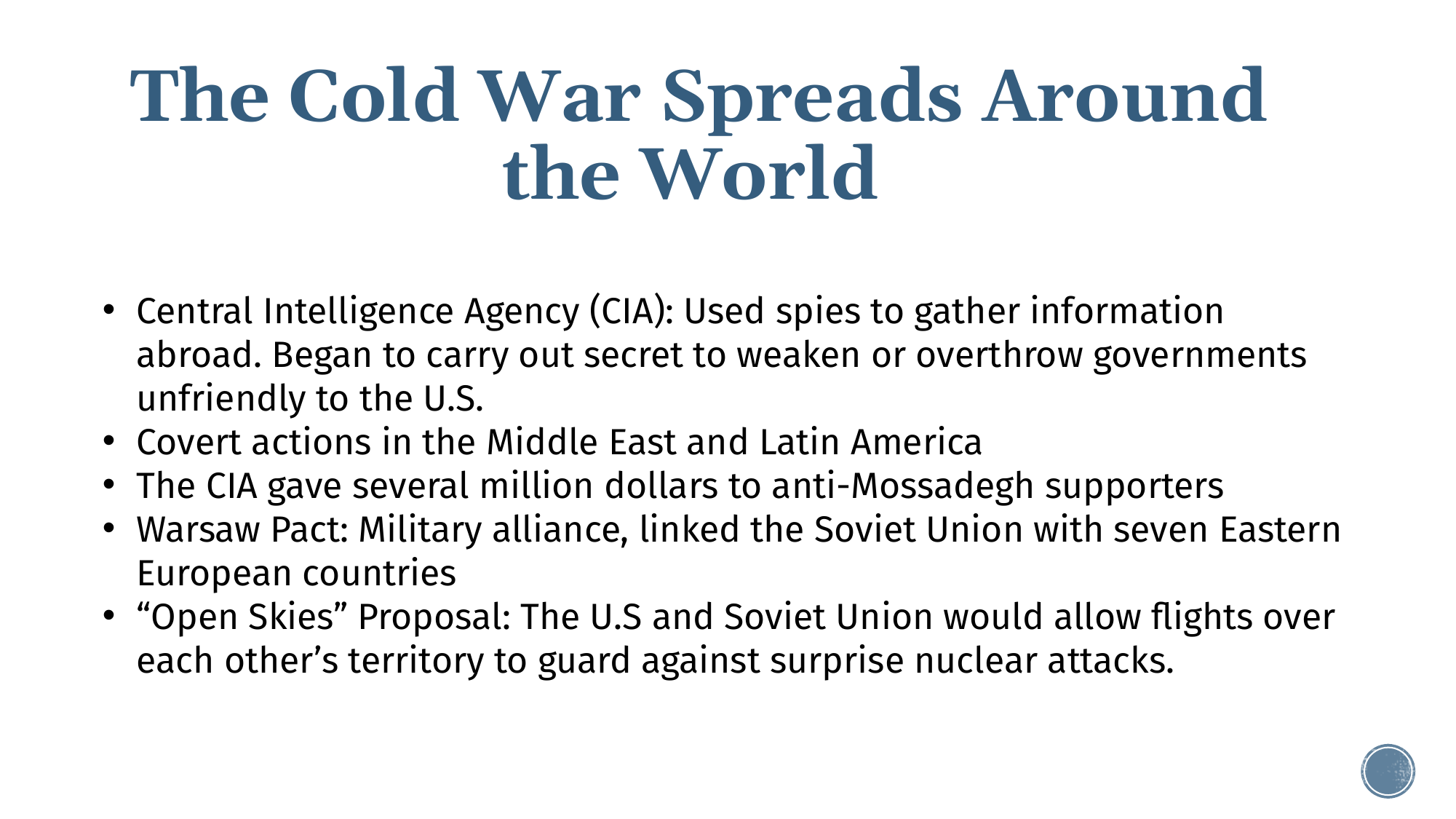

# The Cold War Spreads Around the World
Central Intelligence Agency (CIA): Used spies to gather information abroad. Began to carry out secret to weaken or overthrow governments unfriendly to the U.S.
Covert actions in the Middle East and Latin America
The CIA gave several million dollars to anti-Mossadegh supporters
Warsaw Pact: Military alliance, linked the Soviet Union with seven Eastern European countries
“Open Skies” Proposal: The U.S and Soviet Union would allow flights over each other’s territory to guard against surprise nuclear attacks.